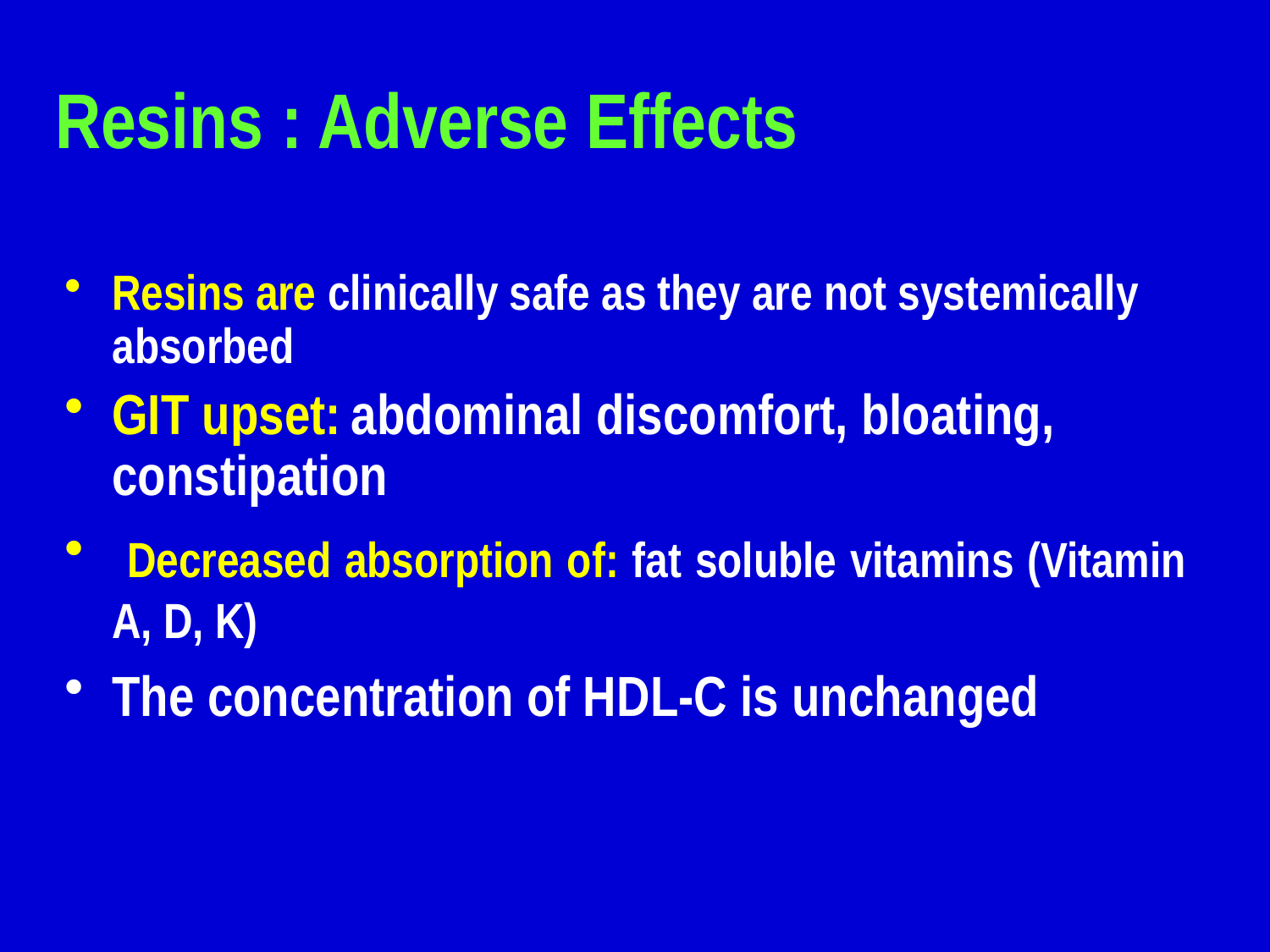

# Resins : Adverse Effects

Resins are clinically safe as they are not systemically absorbed
GIT upset: abdominal discomfort, bloating, constipation

 Decreased absorption of: fat soluble vitamins (Vitamin A, D, K)
The concentration of HDL-C is unchanged